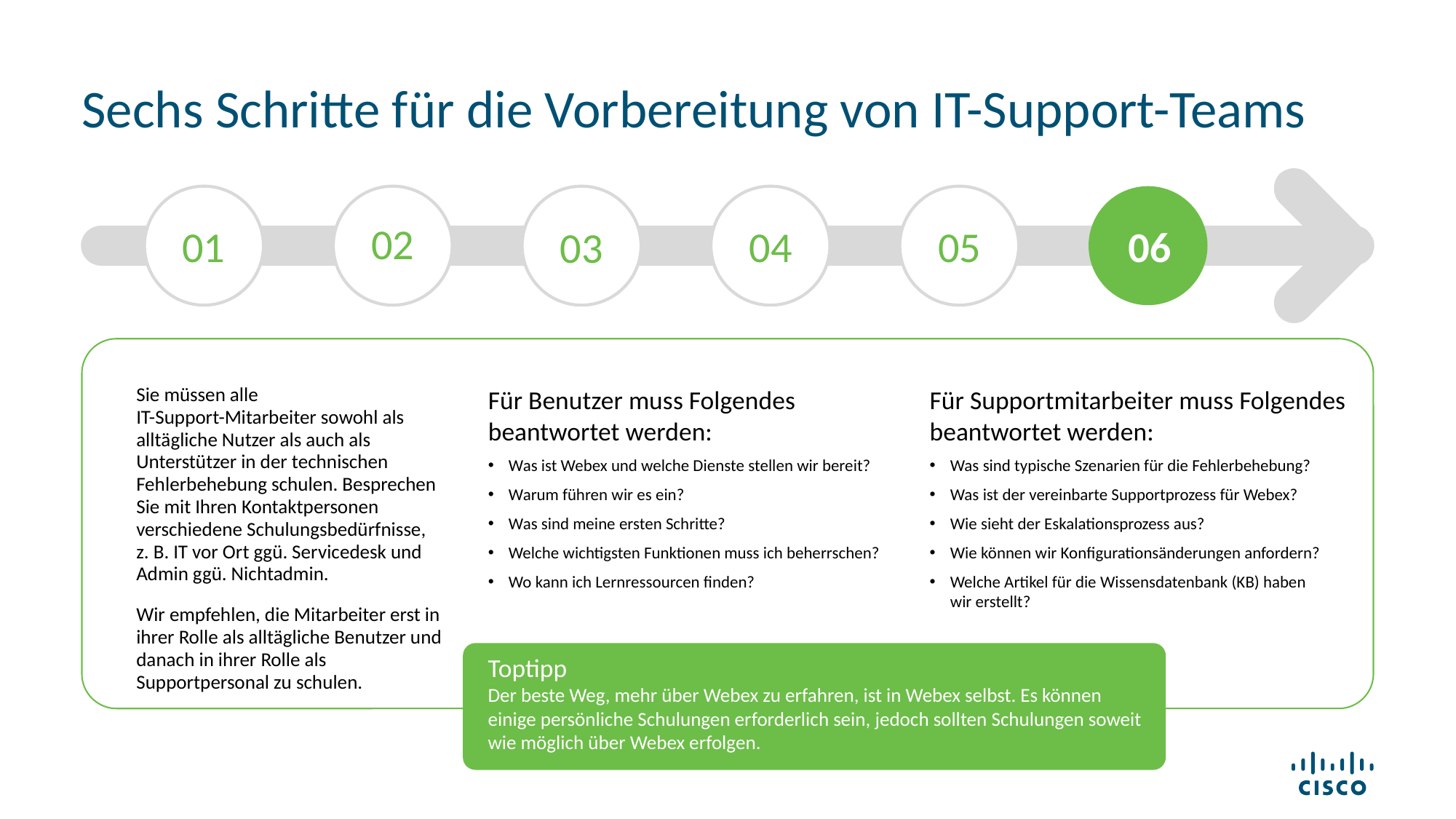

# Sechs Schritte für die Vorbereitung von IT-Support-Teams

02
01
04
05
06
03

Sie müssen alle
IT-Support-Mitarbeiter sowohl als alltägliche Nutzer als auch als Unterstützer in der technischen Fehlerbehebung schulen. Besprechen Sie mit Ihren Kontaktpersonen verschiedene Schulungsbedürfnisse, z. B. IT vor Ort ggü. Servicedesk und Admin ggü. Nichtadmin.
Wir empfehlen, die Mitarbeiter erst in ihrer Rolle als alltägliche Benutzer und danach in ihrer Rolle als Supportpersonal zu schulen.
Für Benutzer muss Folgendes beantwortet werden:
Was ist Webex und welche Dienste stellen wir bereit?
Warum führen wir es ein?
Was sind meine ersten Schritte?
Welche wichtigsten Funktionen muss ich beherrschen?
Wo kann ich Lernressourcen finden?

Für Supportmitarbeiter muss Folgendes beantwortet werden:
Was sind typische Szenarien für die Fehlerbehebung?
Was ist der vereinbarte Supportprozess für Webex?
Wie sieht der Eskalationsprozess aus?
Wie können wir Konfigurationsänderungen anfordern?
Welche Artikel für die Wissensdatenbank (KB) haben
wir erstellt?

Toptipp
Der beste Weg, mehr über Webex zu erfahren, ist in Webex selbst. Es können einige persönliche Schulungen erforderlich sein, jedoch sollten Schulungen soweit wie möglich über Webex erfolgen.